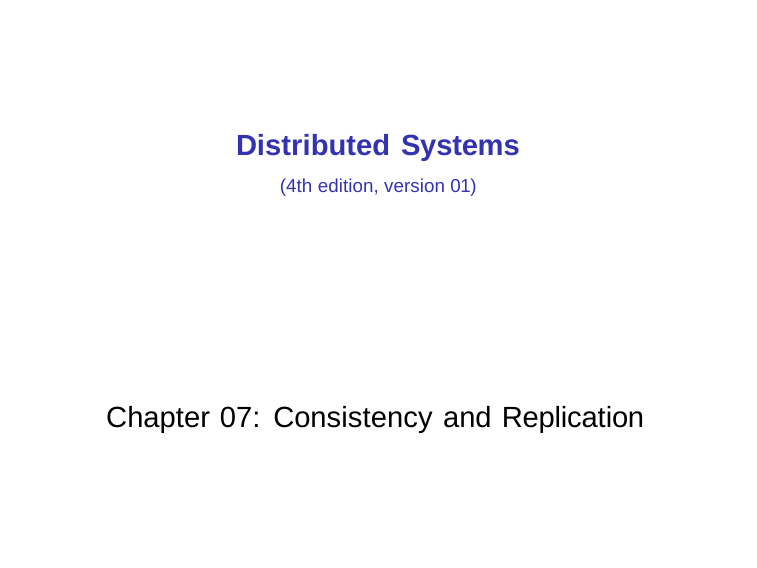

Distributed Systems
(4th edition, version 01)
Chapter 07: Consistency and Replication